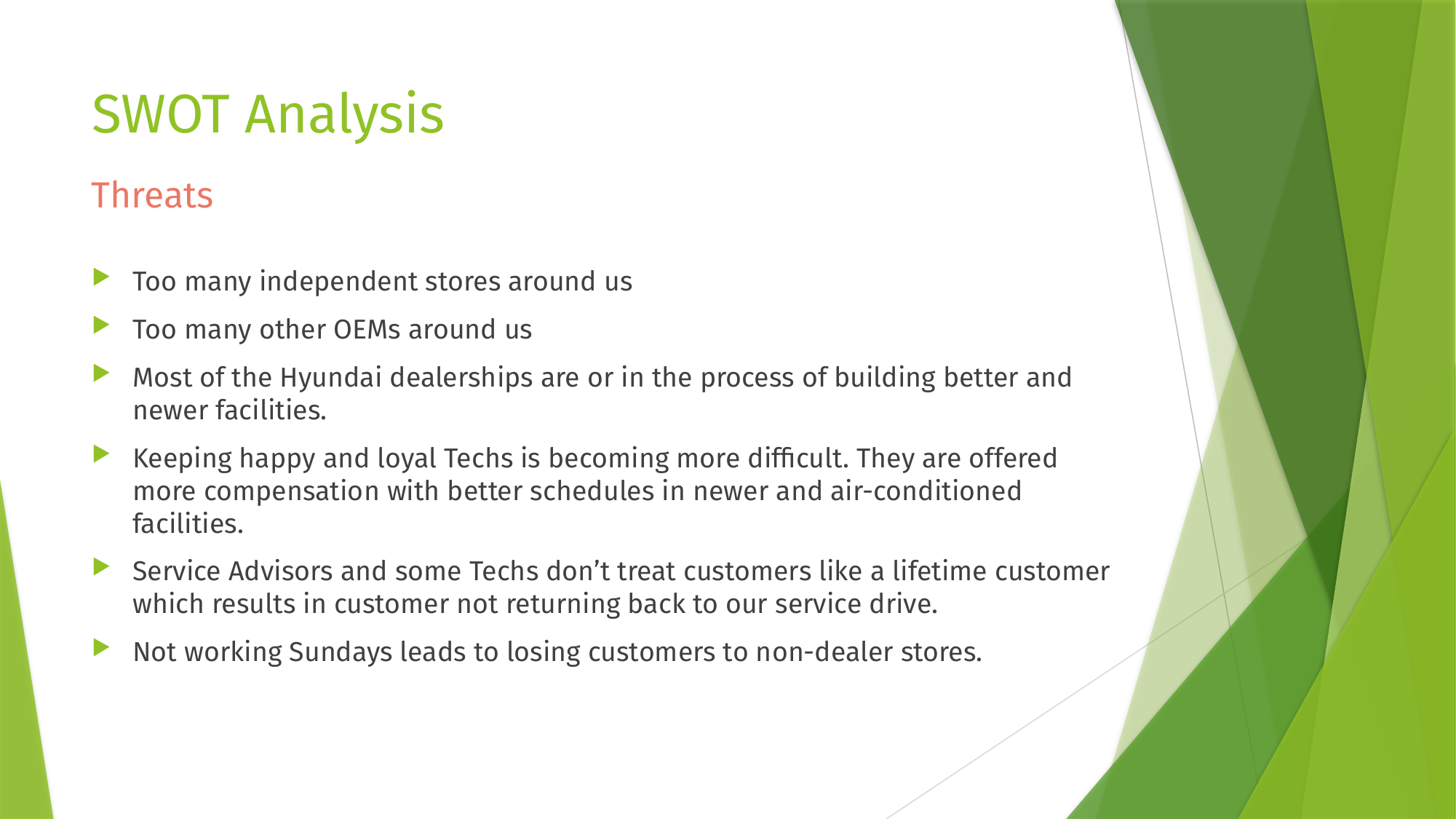

# SWOT Analysis
Threats
Too many independent stores around us
Too many other OEMs around us
Most of the Hyundai dealerships are or in the process of building better and newer facilities.
Keeping happy and loyal Techs is becoming more difficult. They are offered more compensation with better schedules in newer and air-conditioned facilities.
Service Advisors and some Techs don’t treat customers like a lifetime customer which results in customer not returning back to our service drive.
Not working Sundays leads to losing customers to non-dealer stores.